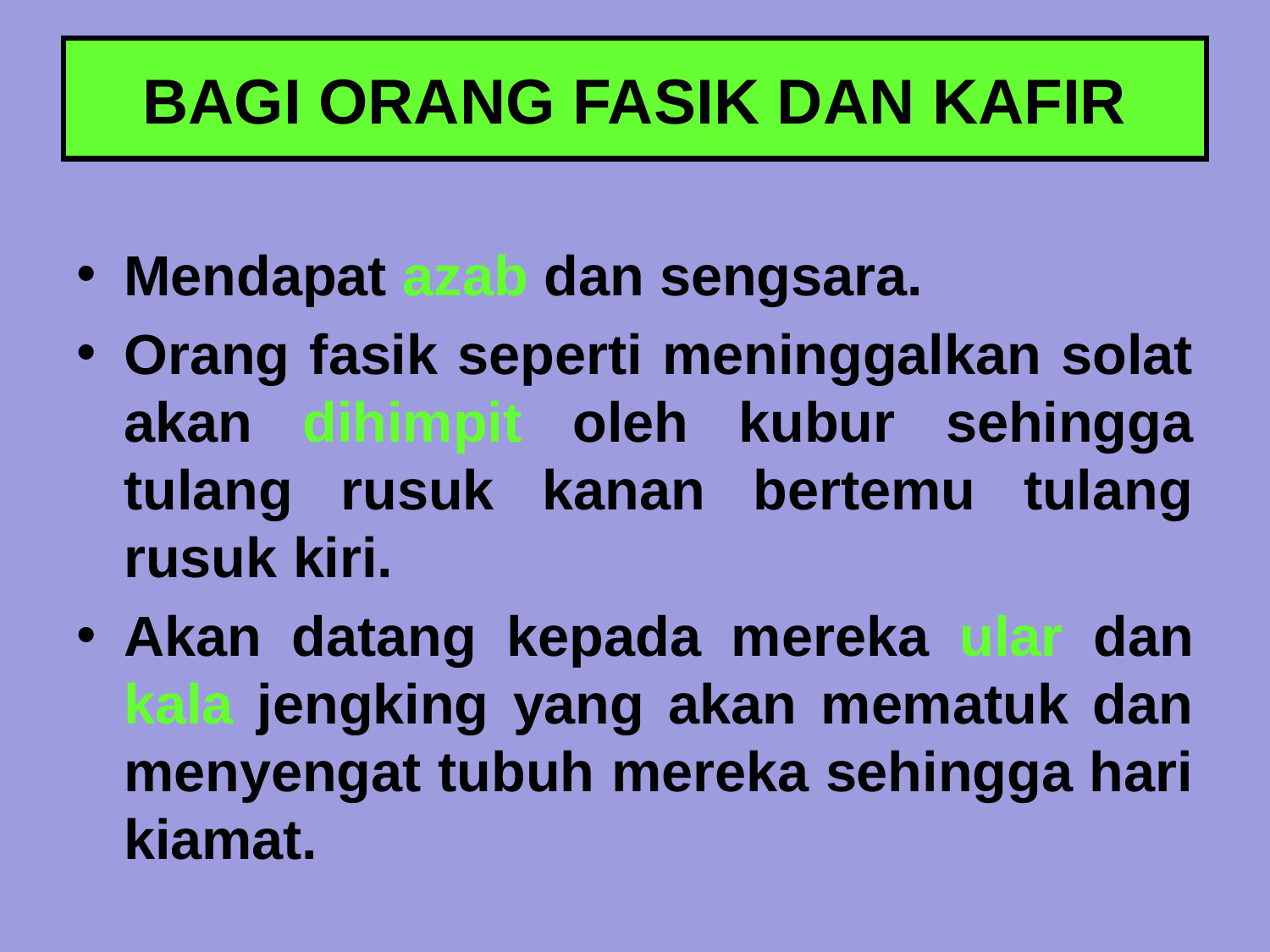

BAGI ORANG FASIK DAN KAFIR
Mendapat azab dan sengsara.
Orang fasik seperti meninggalkan solat akan dihimpit oleh kubur sehingga tulang rusuk kanan bertemu tulang rusuk kiri.
Akan datang kepada mereka ular dan kala jengking yang akan mematuk dan menyengat tubuh mereka sehingga hari kiamat.